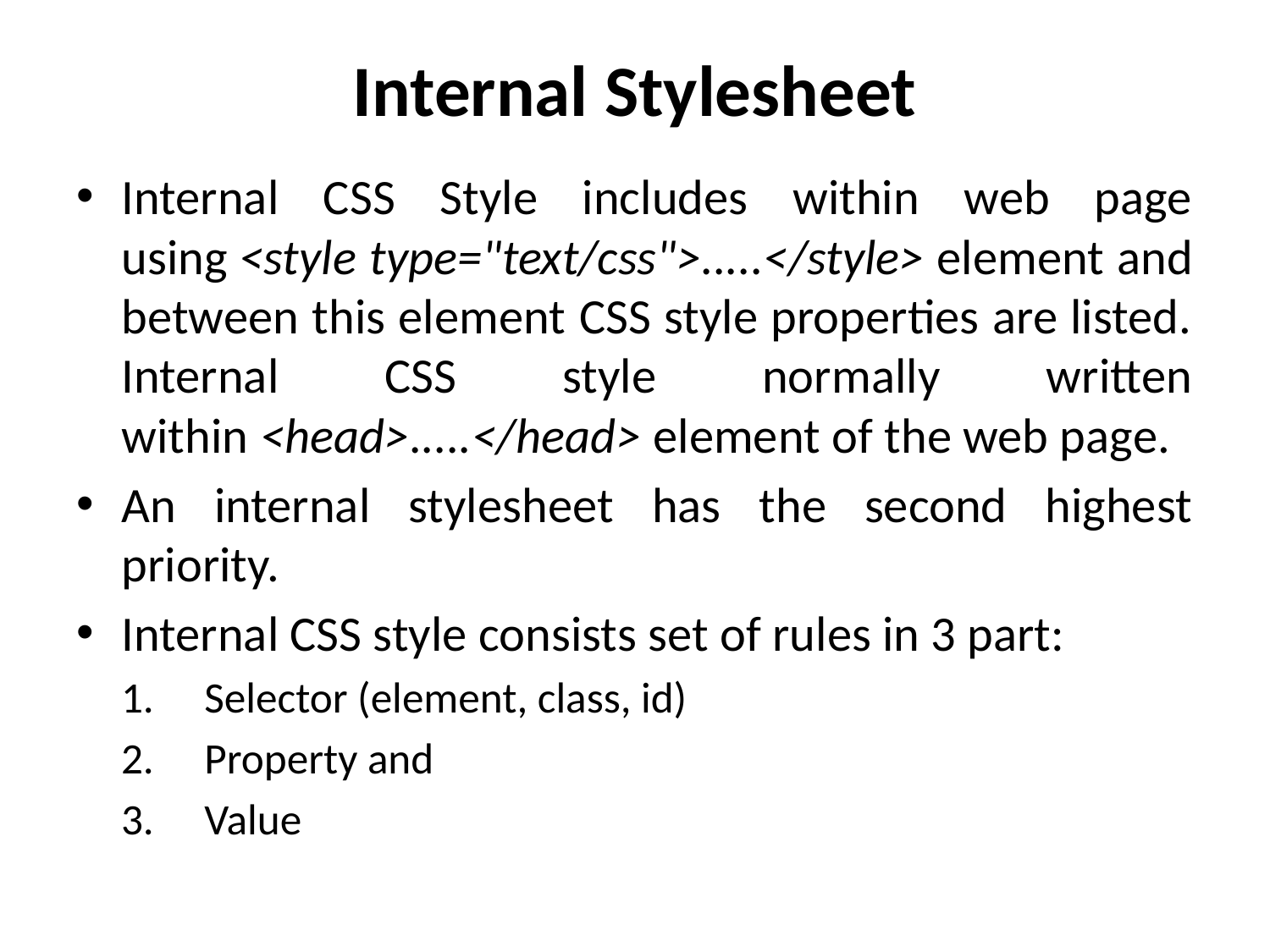

# Internal Stylesheet
Internal CSS Style includes within web page using <style type="text/css">.....</style> element and between this element CSS style properties are listed. Internal CSS style normally written within <head>.....</head> element of the web page.
An internal stylesheet has the second highest priority.
Internal CSS style consists set of rules in 3 part:
Selector (element, class, id)
Property and
Value